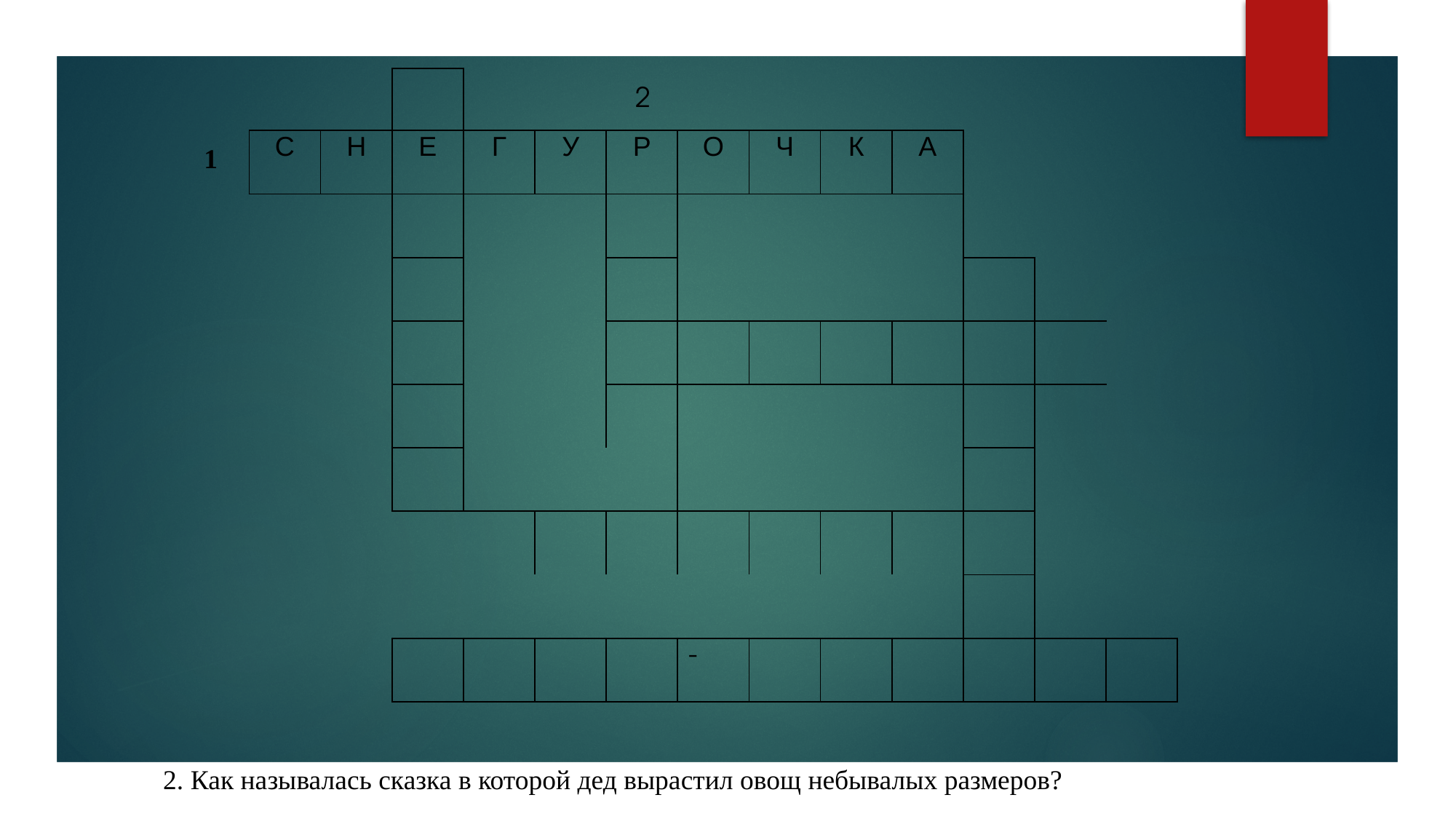

|  |  |  |  |  |  |  |  |  |  |  |  |  |
| --- | --- | --- | --- | --- | --- | --- | --- | --- | --- | --- | --- | --- |
| С | Н | Е | Г | У | Р | О | Ч | К | А |  |  |  |
|  |  |  |  |  |  |  |  |  |  |  |  |  |
|  |  |  |  |  |  |  |  |  |  |  |  |  |
|  |  |  |  |  |  |  |  |  |  |  |  |  |
|  |  |  |  |  |  |  |  |  |  |  |  |  |
|  |  |  |  |  |  |  |  |  |  |  |  |  |
|  |  |  |  |  |  |  |  |  |  |  |  |  |
|  |  |  |  |  |  |  |  |  |  |  |  |  |
|  |  |  |  |  |  | - |  |  |  |  |  |  |
2
1
2. Как называлась сказка в которой дед вырастил овощ небывалых размеров?